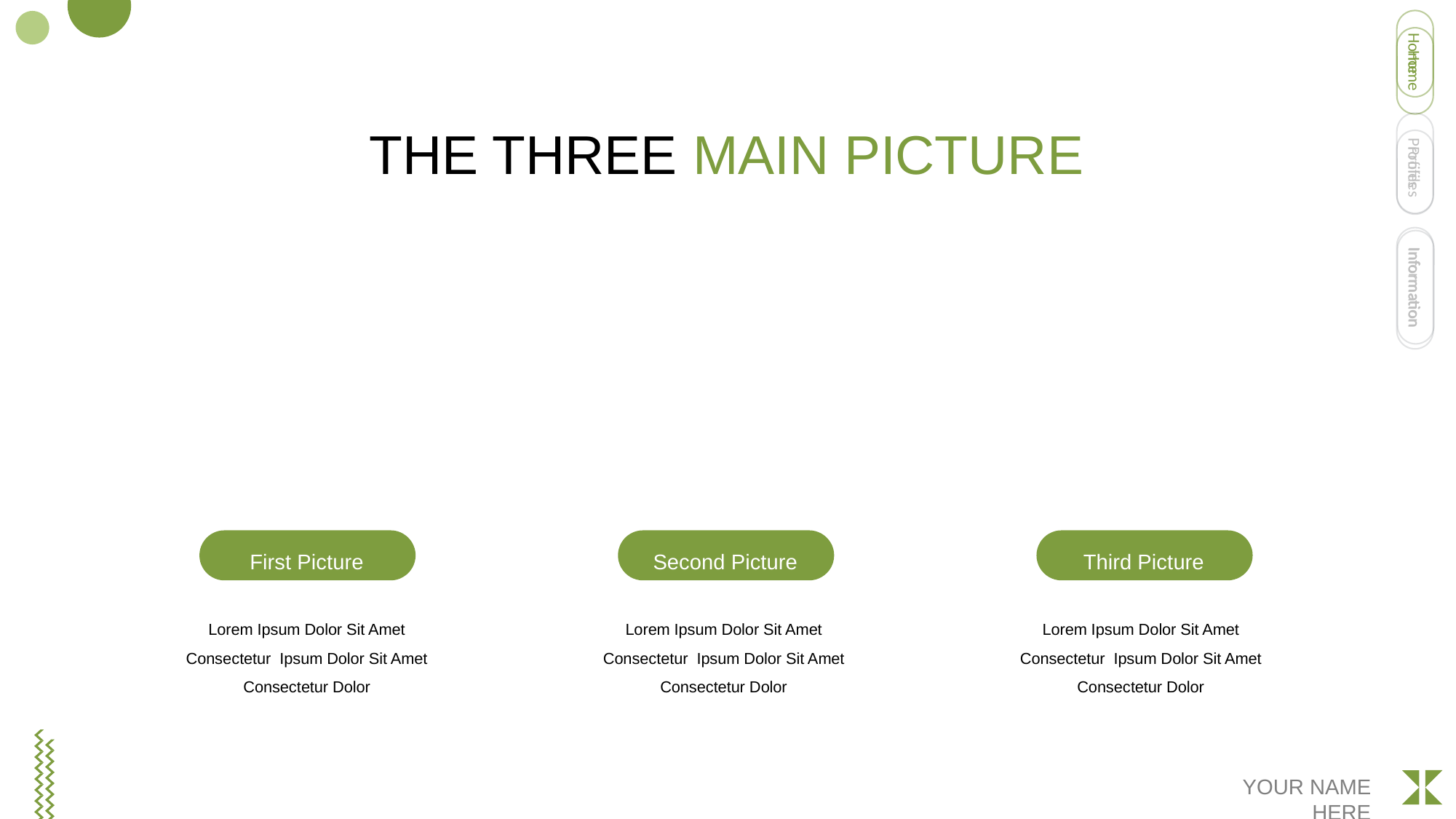

Home
Home
THE THREE MAIN PICTURE
Profiles
Profiles

Information
Information

First Picture

Second Picture

Third Picture
Lorem Ipsum Dolor Sit Amet Consectetur  Ipsum Dolor Sit Amet Consectetur Dolor
Lorem Ipsum Dolor Sit Amet Consectetur  Ipsum Dolor Sit Amet Consectetur Dolor
Lorem Ipsum Dolor Sit Amet Consectetur  Ipsum Dolor Sit Amet Consectetur Dolor
YOUR NAME HERE